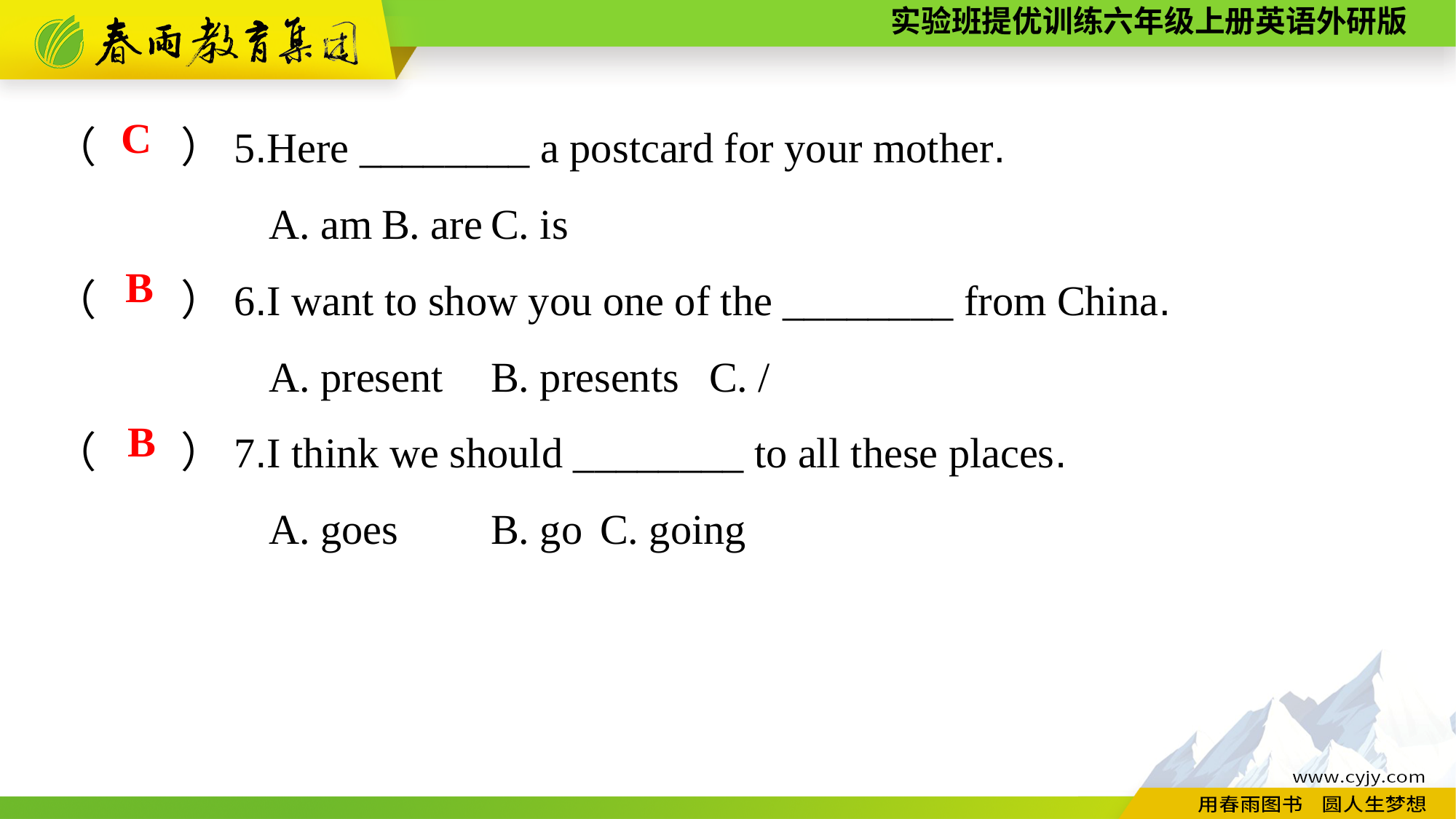

（　　）5.Here ________ a postcard for your mother.
A. am	B. are	C. is
（　　）6.I want to show you one of the ________ from China.
A. present	B. presents	C. /
（　　）7.I think we should ________ to all these places.
A. goes	B. go	C. going
C
B
B